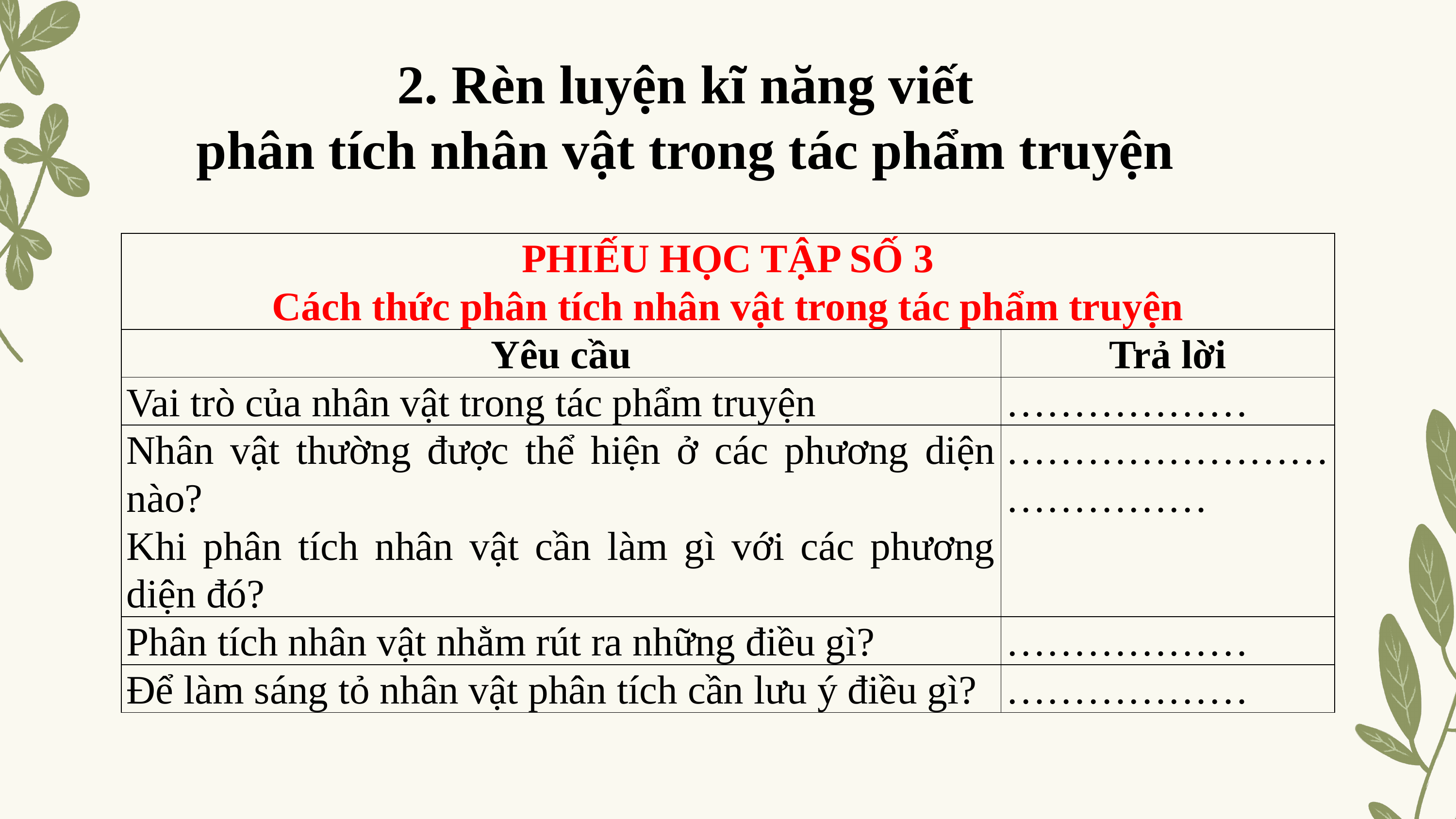

2. Rèn luyện kĩ năng viết
phân tích nhân vật trong tác phẩm truyện
| PHIẾU HỌC TẬP SỐ 3 Cách thức phân tích nhân vật trong tác phẩm truyện |  |
| --- | --- |
| Yêu cầu | Trả lời |
| Vai trò của nhân vật trong tác phẩm truyện | ……………… |
| Nhân vật thường được thể hiện ở các phương diện nào? Khi phân tích nhân vật cần làm gì với các phương diện đó? | ………………………………… |
| Phân tích nhân vật nhằm rút ra những điều gì? | ……………… |
| Để làm sáng tỏ nhân vật phân tích cần lưu ý điều gì? | ……………… |